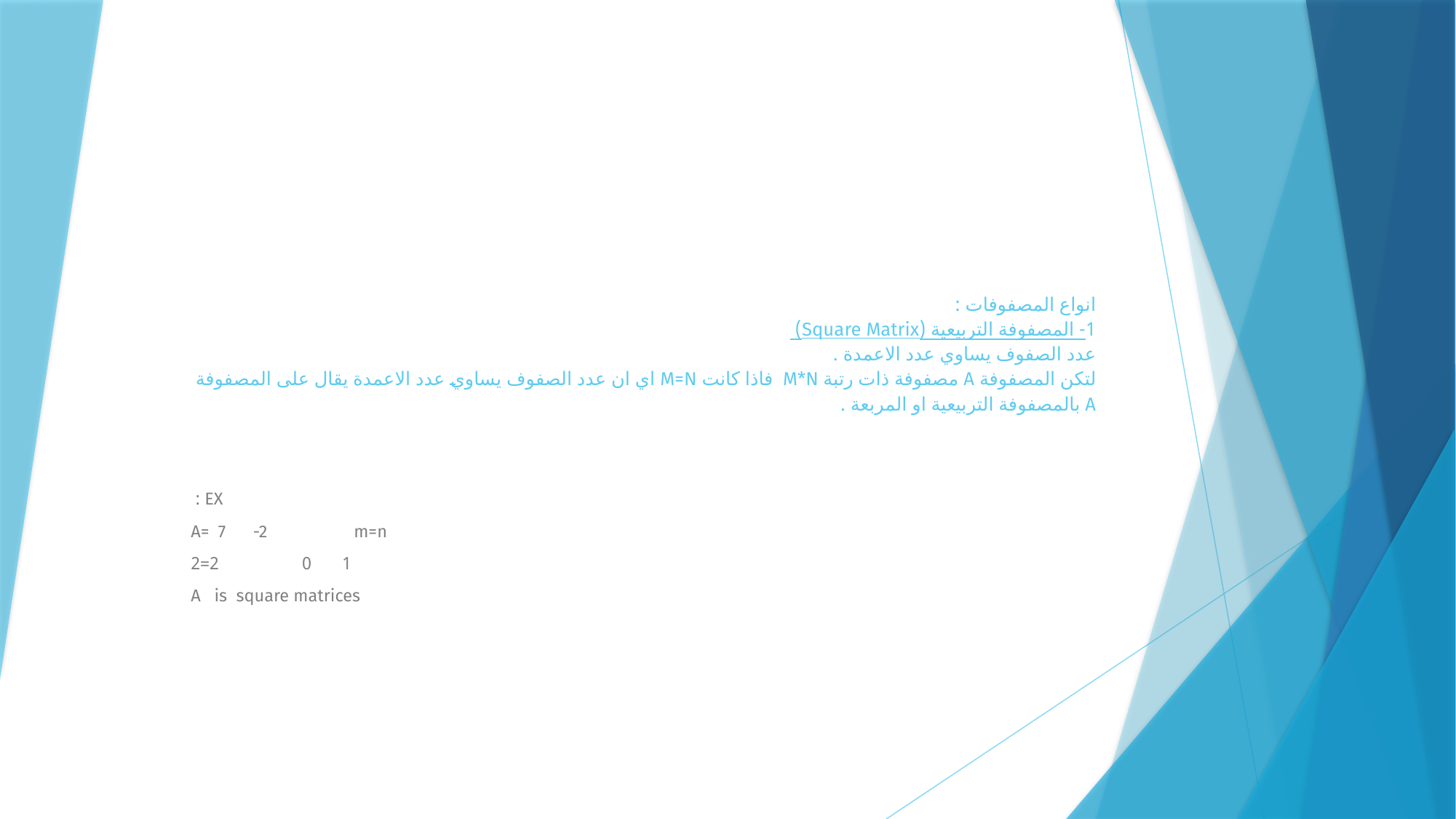

# انواع المصفوفات : 1- المصفوفة التربيعية (Square Matrix) عدد الصفوف يساوي عدد الاعمدة . لتكن المصفوفة A مصفوفة ذات رتبة M*N  فاذا كانت M=N اي ان عدد الصفوف يساوي عدد الاعمدة يقال على المصفوفة A بالمصفوفة التربيعية او المربعة .
EX :
        A=  7      -2                   m=n
               1       0                   2=2
         A   is  square matrices